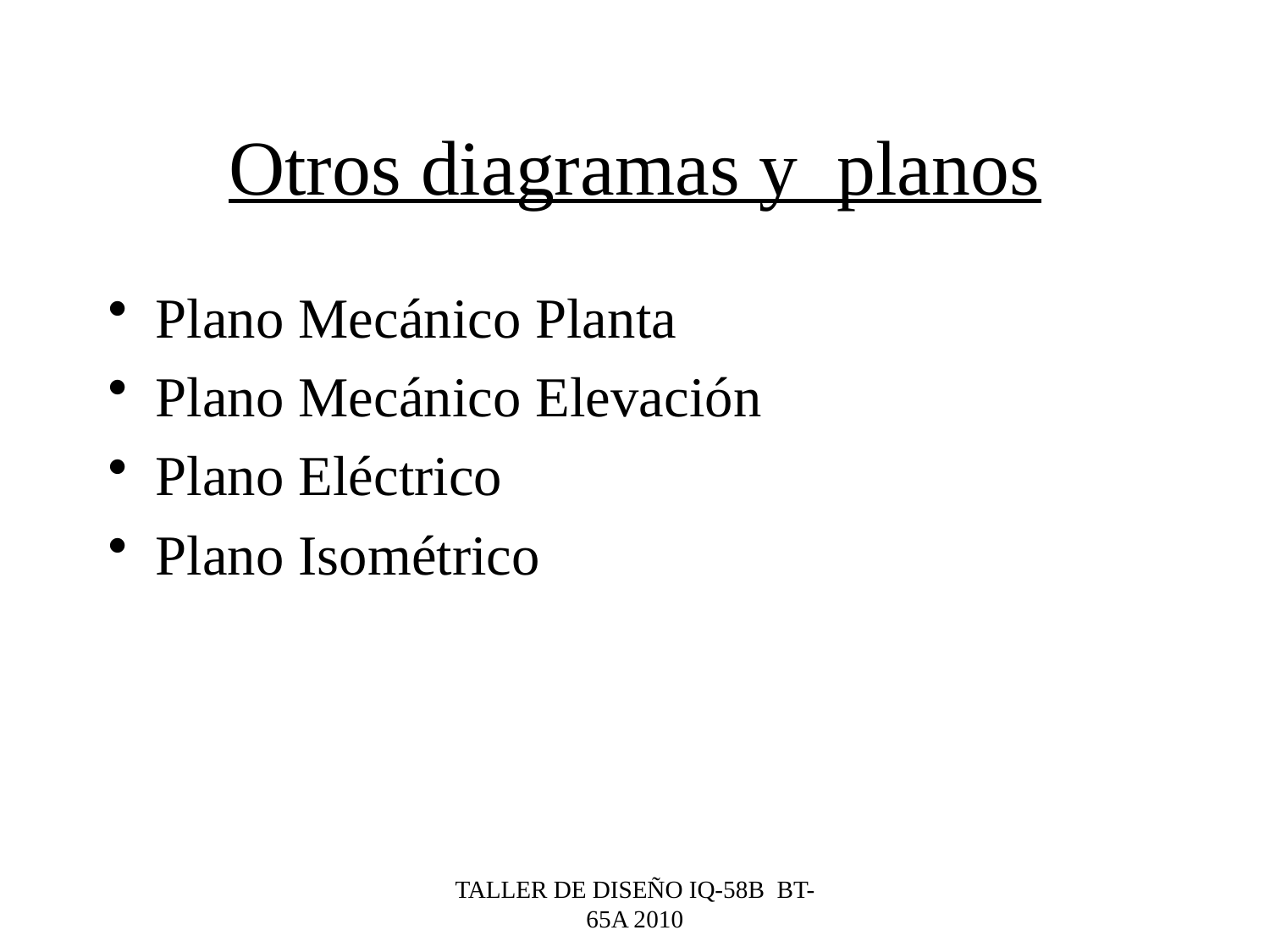

# Otros diagramas y  planos
Plano Mecánico Planta
Plano Mecánico Elevación
Plano Eléctrico
Plano Isométrico
TALLER DE DISEÑO IQ-58B  BT-65A 2010